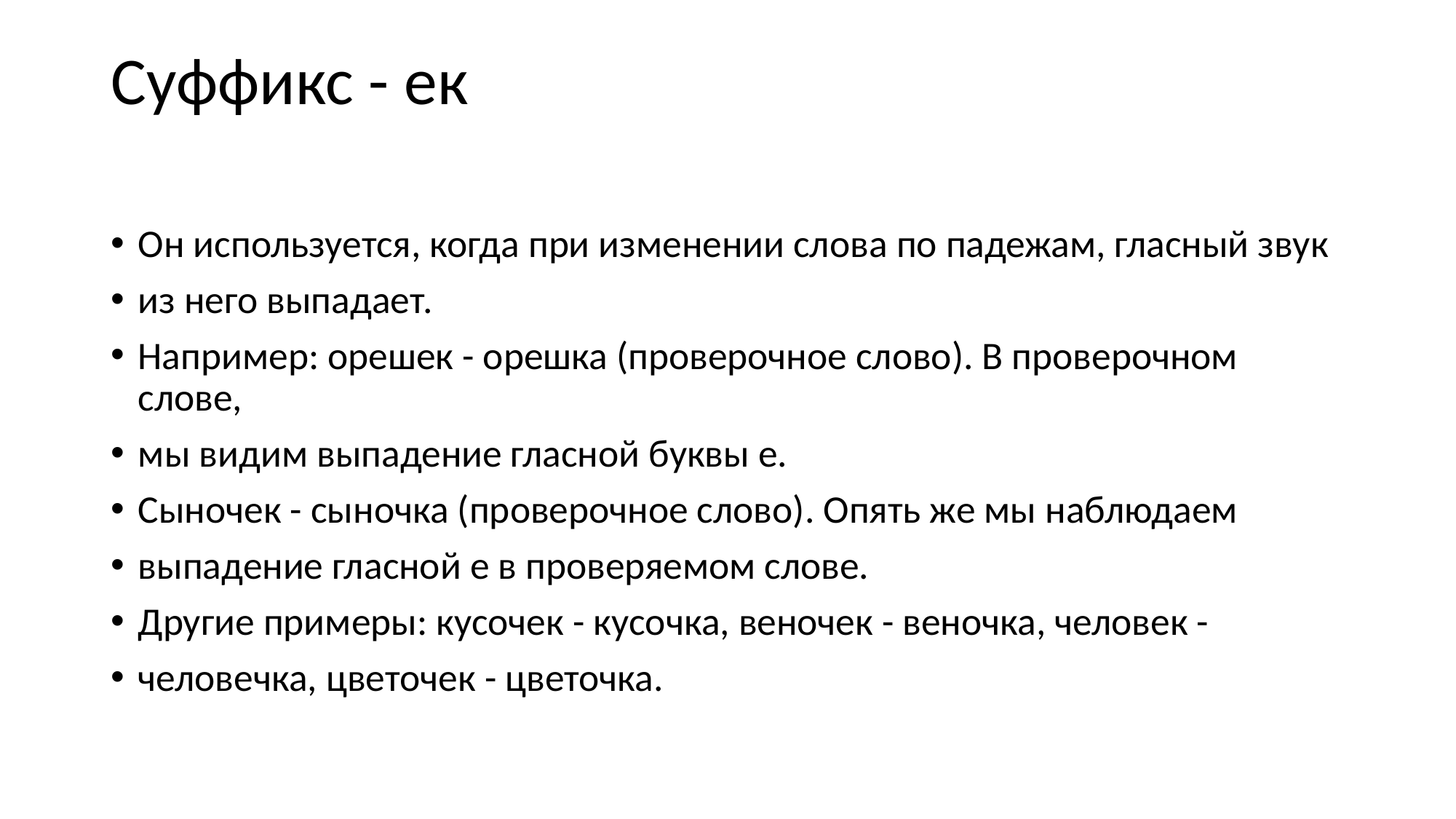

# Суффикс - ек
Он используется, когда при изменении слова по падежам, гласный звук
из него выпадает.
Например: орешек - орешка (проверочное слово). В проверочном слове,
мы видим выпадение гласной буквы е.
Сыночек - сыночка (проверочное слово). Опять же мы наблюдаем
выпадение гласной е в проверяемом слове.
Другие примеры: кусочек - кусочка, веночек - веночка, человек -
человечка, цветочек - цветочка.